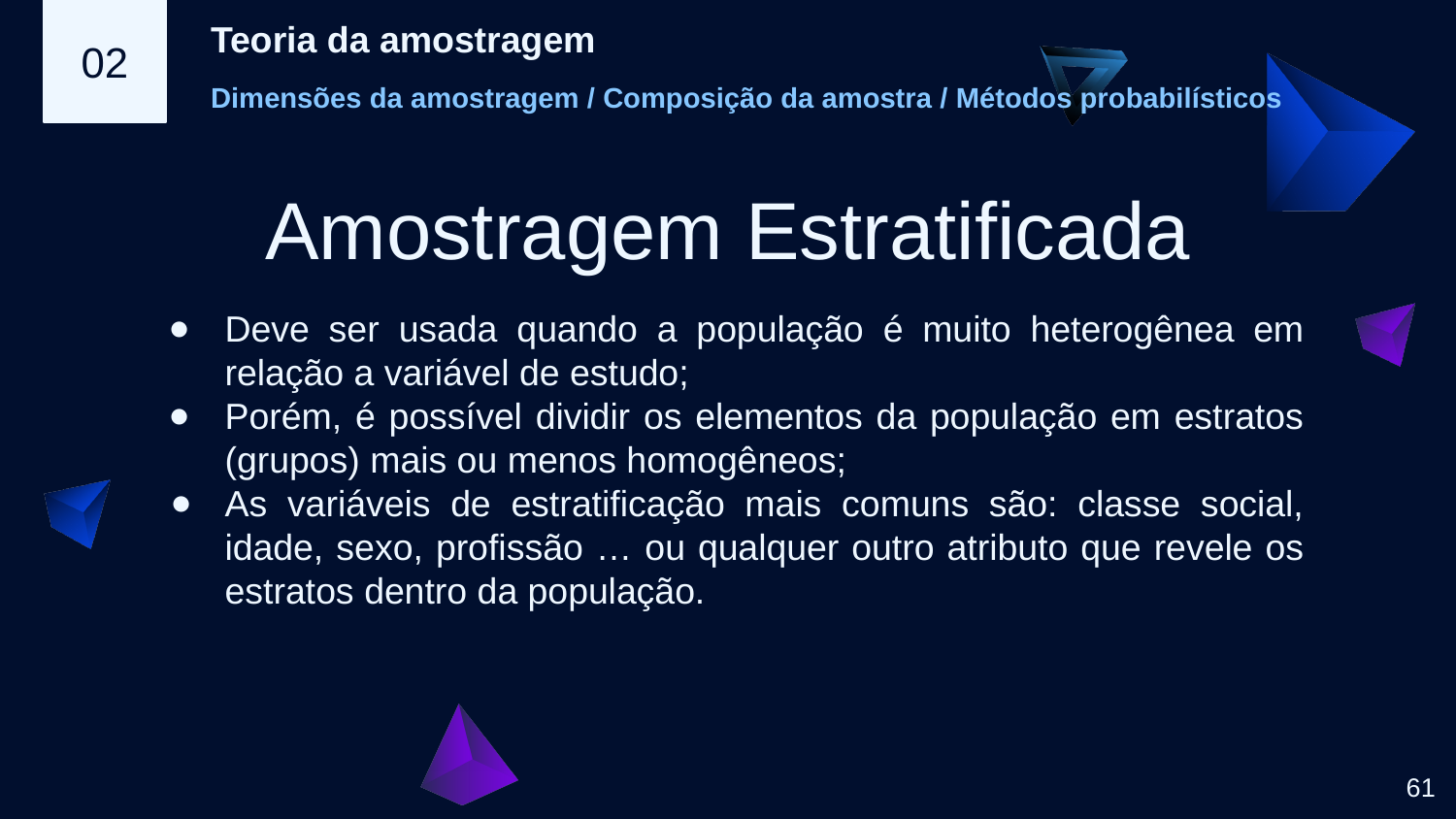

02
Teoria da amostragem
Dimensões da amostragem / Composição da amostra / Métodos probabilísticos
# Amostragem Estratificada
Deve ser usada quando a população é muito heterogênea em relação a variável de estudo;
Porém, é possível dividir os elementos da população em estratos (grupos) mais ou menos homogêneos;
As variáveis de estratificação mais comuns são: classe social, idade, sexo, profissão … ou qualquer outro atributo que revele os estratos dentro da população.

61